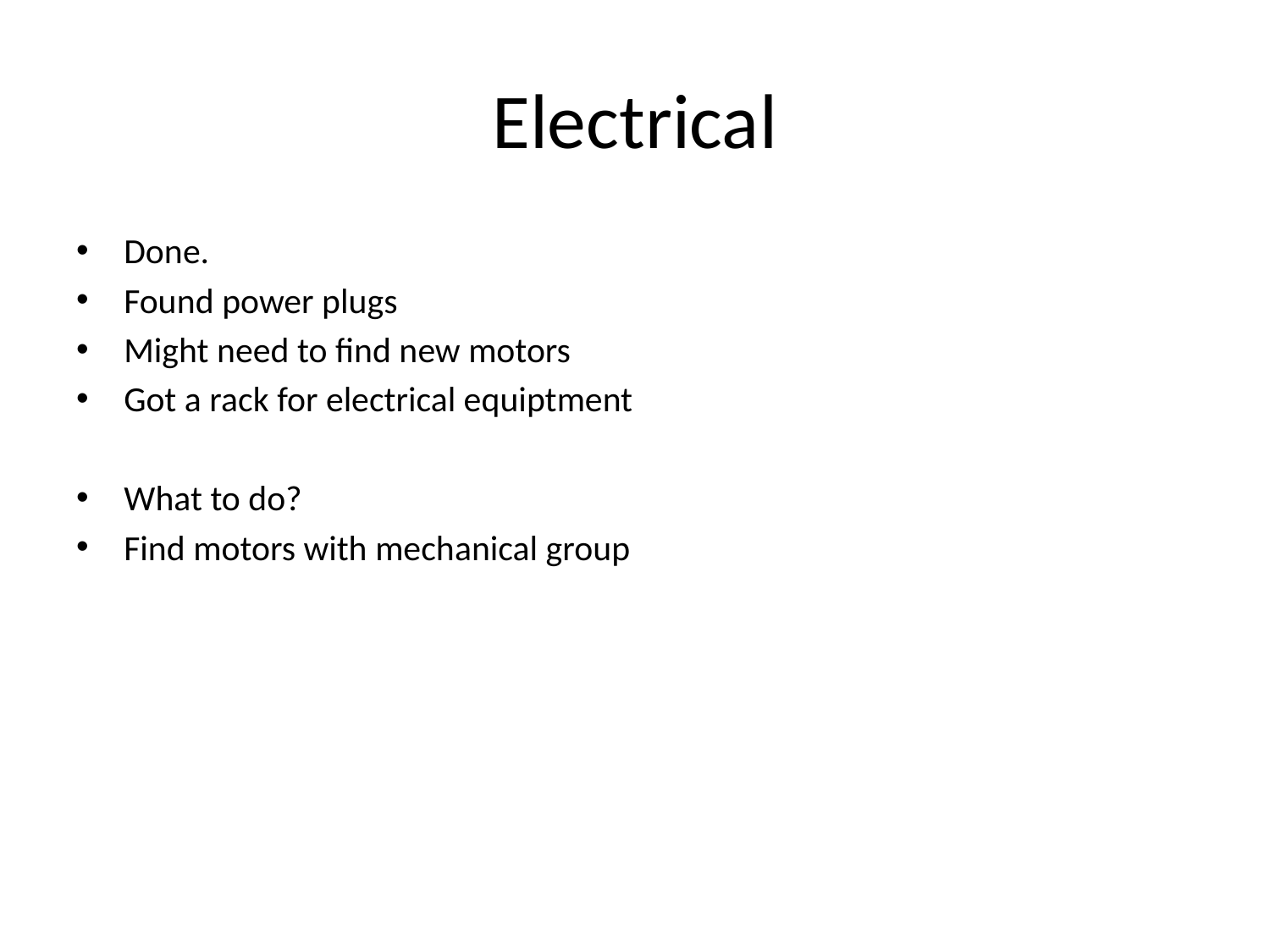

# Electrical
Done.
Found power plugs
Might need to find new motors
Got a rack for electrical equiptment

What to do?
Find motors with mechanical group